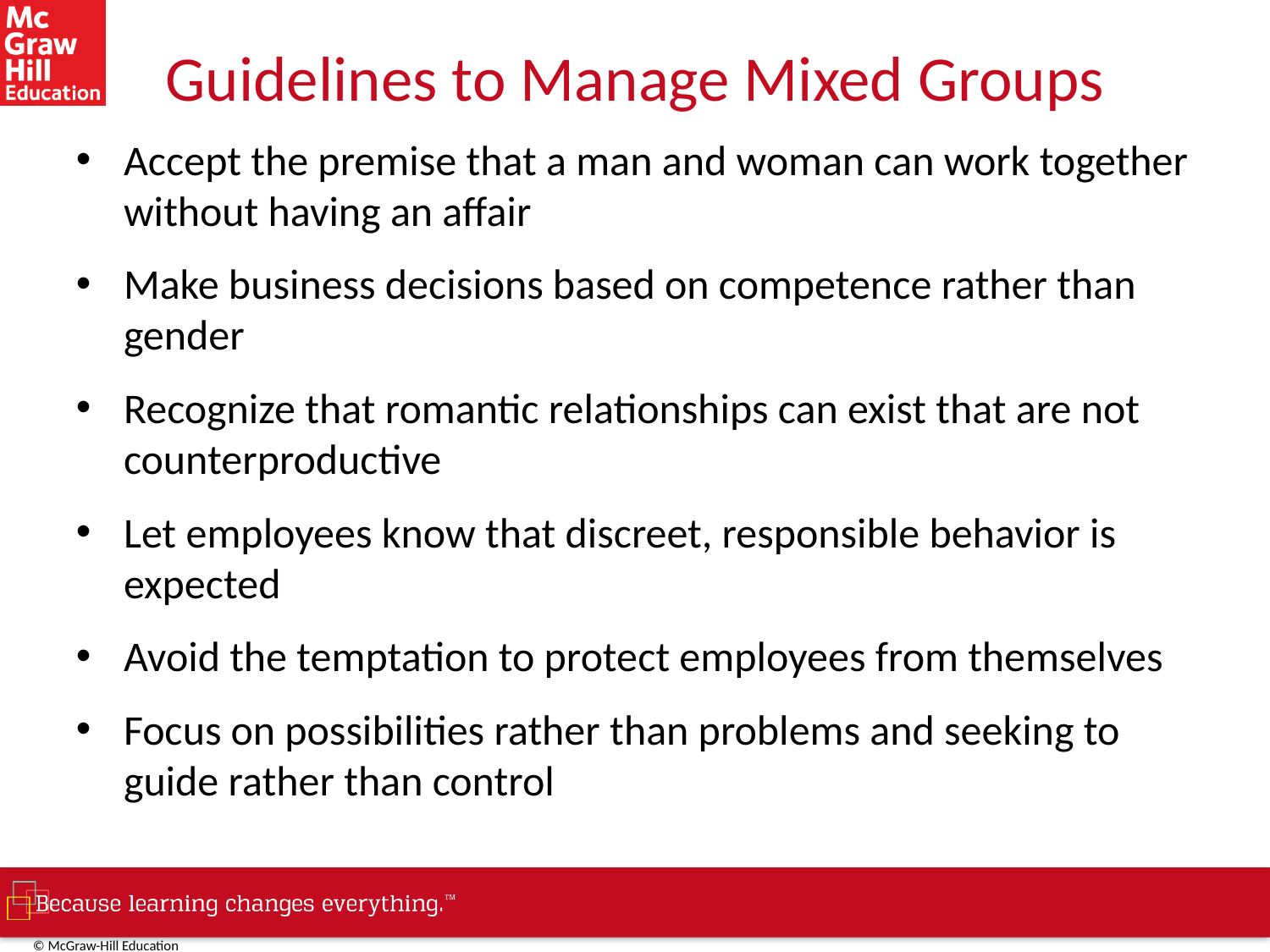

# Guidelines to Manage Mixed Groups
Accept the premise that a man and woman can work together without having an affair
Make business decisions based on competence rather than gender
Recognize that romantic relationships can exist that are not counterproductive
Let employees know that discreet, responsible behavior is expected
Avoid the temptation to protect employees from themselves
Focus on possibilities rather than problems and seeking to guide rather than control